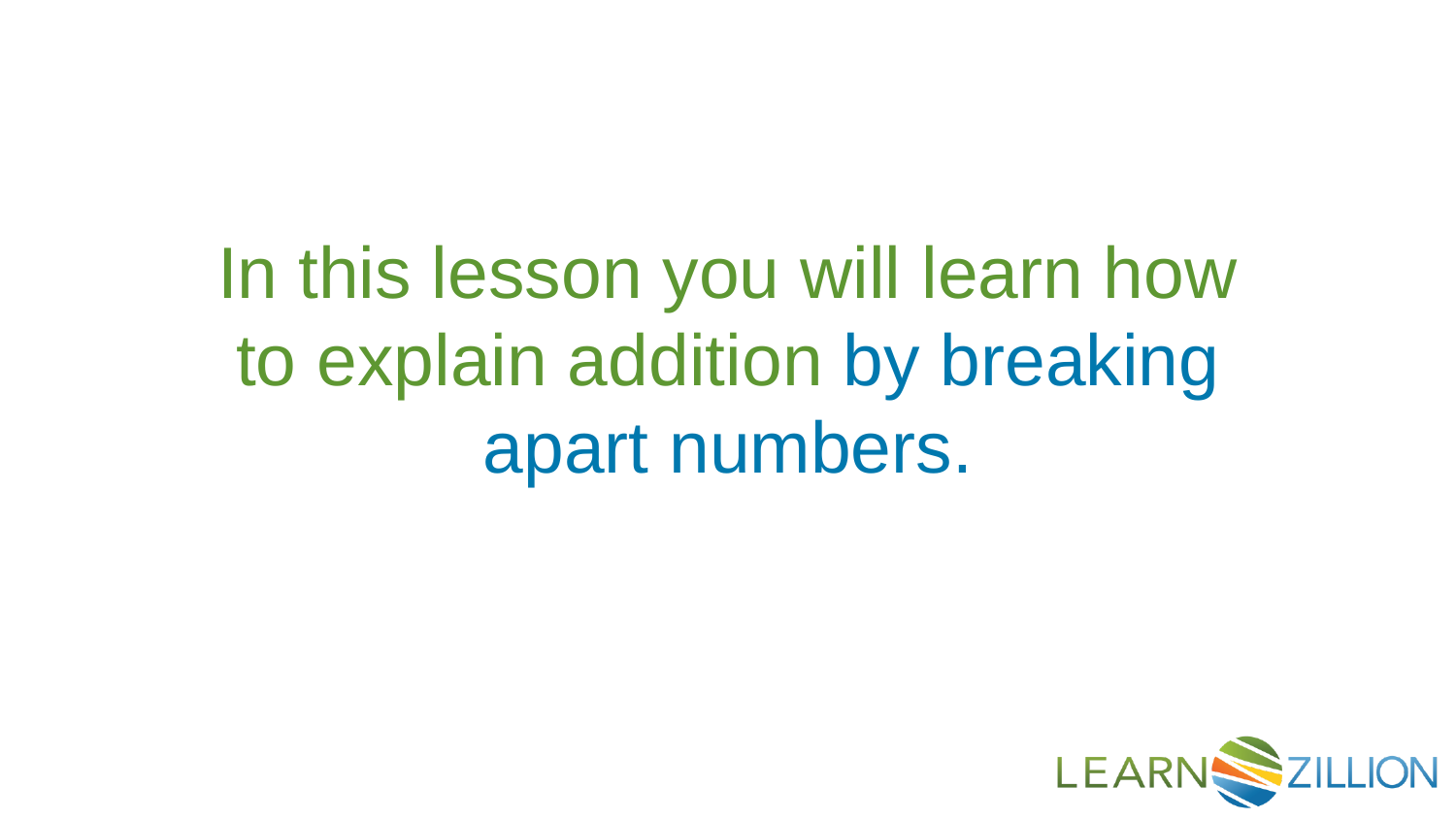

In this lesson you will learn how to explain addition by breaking apart numbers.